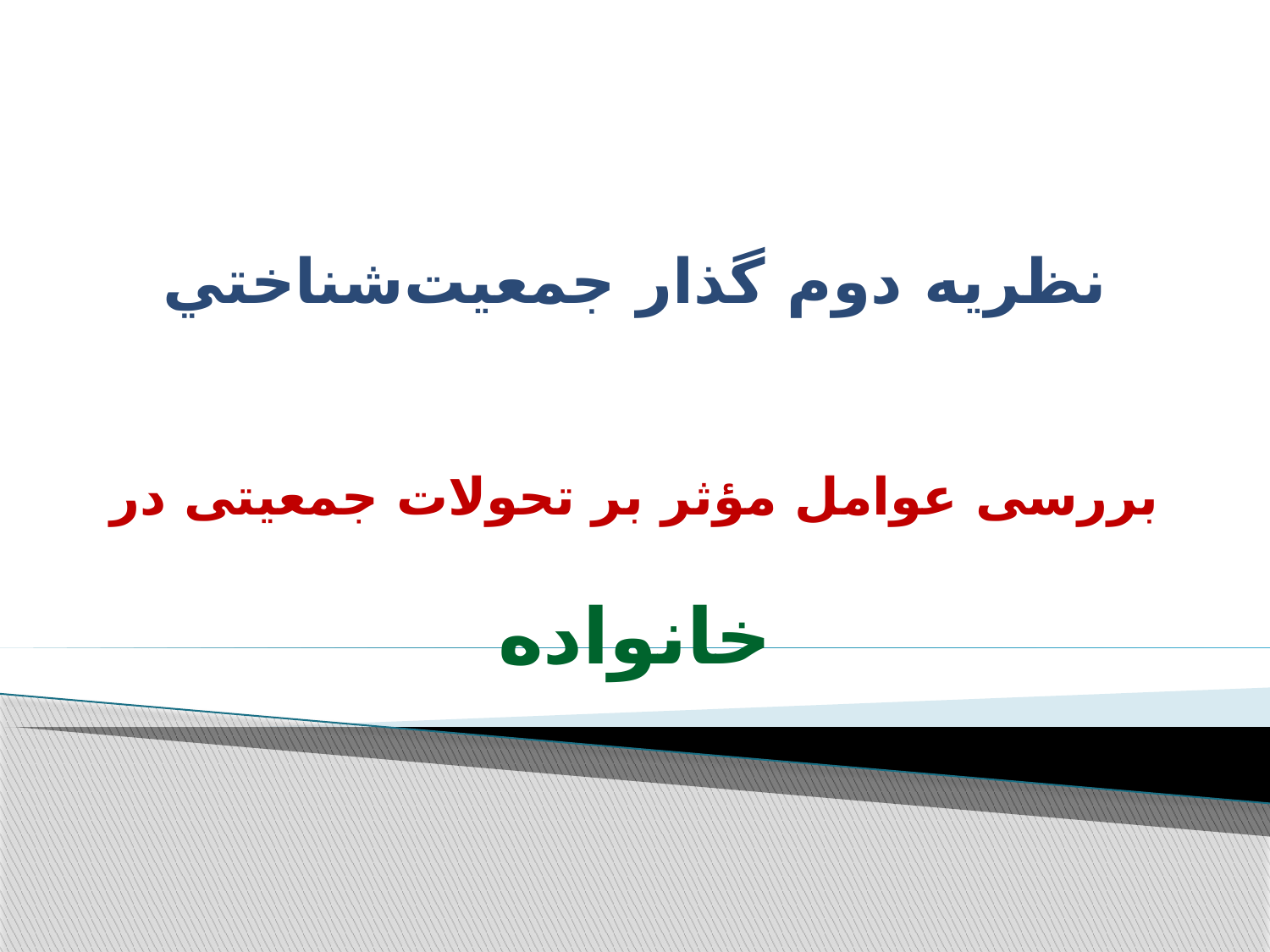

# نظريه دوم گذار جمعيت‌شناختي بررسی عوامل مؤثر بر تحولات جمعیتی در خانواده